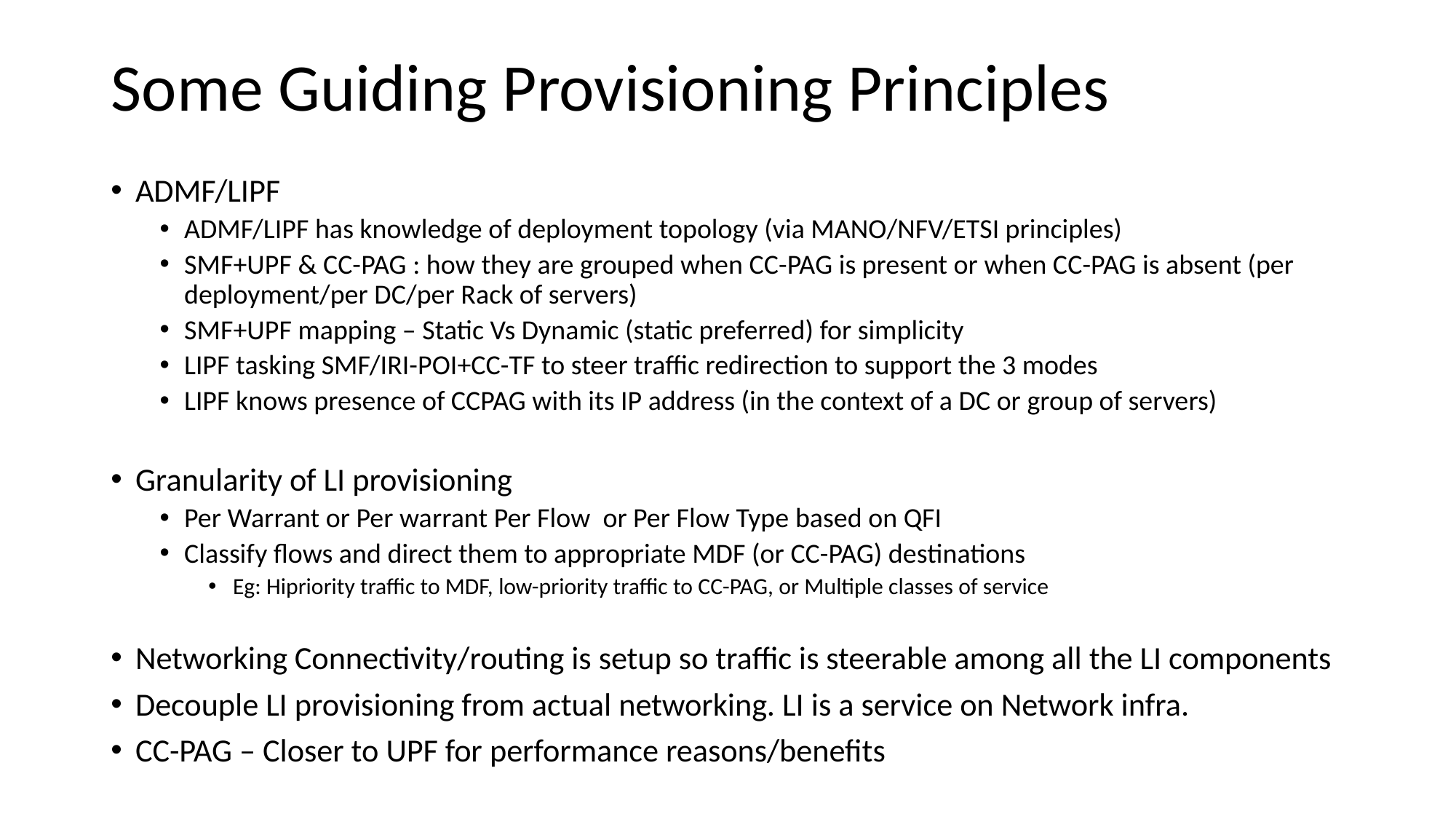

# Some Guiding Provisioning Principles
ADMF/LIPF
ADMF/LIPF has knowledge of deployment topology (via MANO/NFV/ETSI principles)
SMF+UPF & CC-PAG : how they are grouped when CC-PAG is present or when CC-PAG is absent (per deployment/per DC/per Rack of servers)
SMF+UPF mapping – Static Vs Dynamic (static preferred) for simplicity
LIPF tasking SMF/IRI-POI+CC-TF to steer traffic redirection to support the 3 modes
LIPF knows presence of CCPAG with its IP address (in the context of a DC or group of servers)

Granularity of LI provisioning
Per Warrant or Per warrant Per Flow  or Per Flow Type based on QFI
Classify flows and direct them to appropriate MDF (or CC-PAG) destinations
Eg: Hipriority traffic to MDF, low-priority traffic to CC-PAG, or Multiple classes of service

Networking Connectivity/routing is setup so traffic is steerable among all the LI components
Decouple LI provisioning from actual networking. LI is a service on Network infra.
CC-PAG – Closer to UPF for performance reasons/benefits